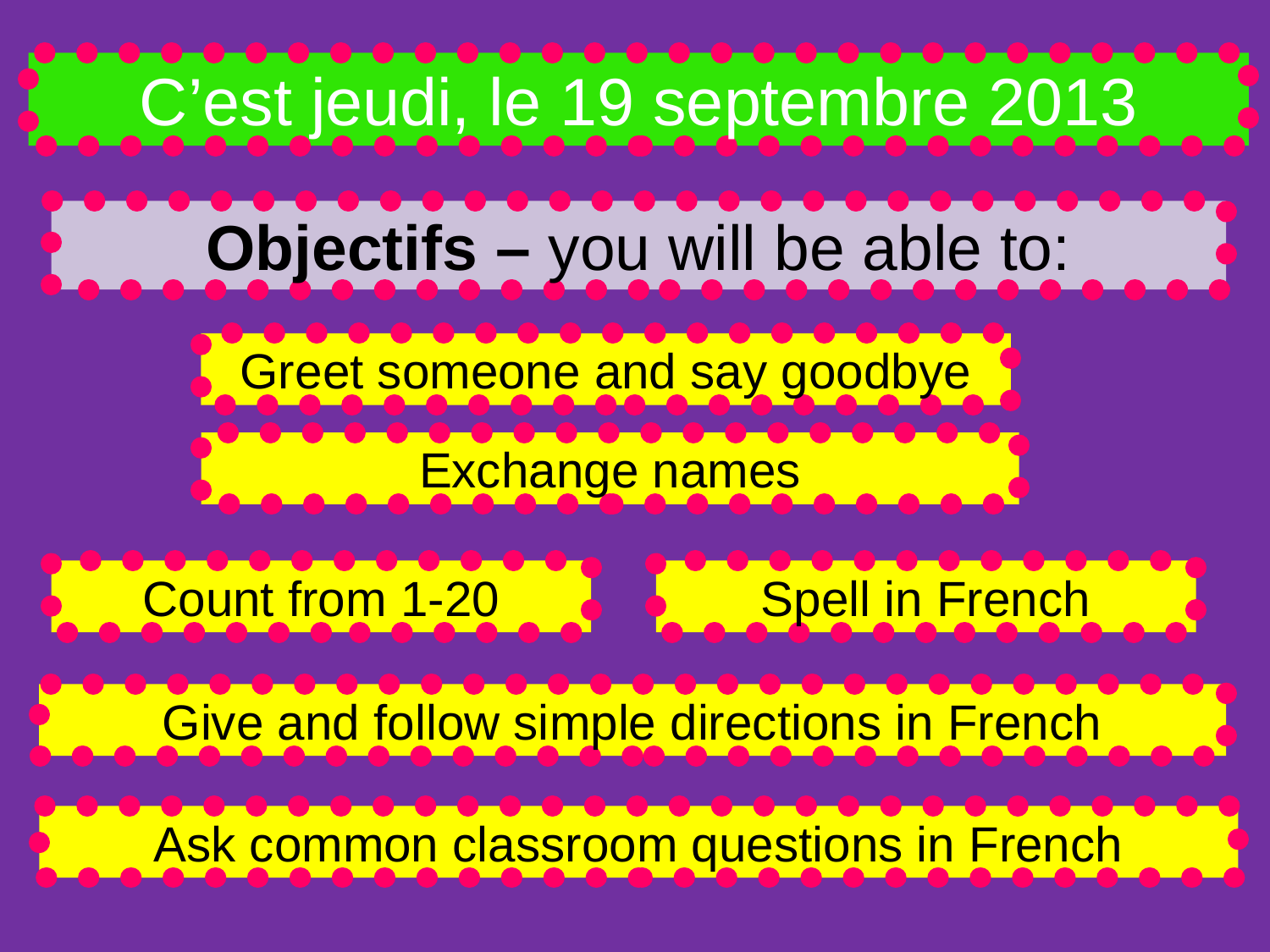

C’est jeudi, le 19 septembre 2013
Objectifs – you will be able to:
Greet someone and say goodbye
Exchange names
Count from 1-20
Spell in French
Give and follow simple directions in French
Ask common classroom questions in French